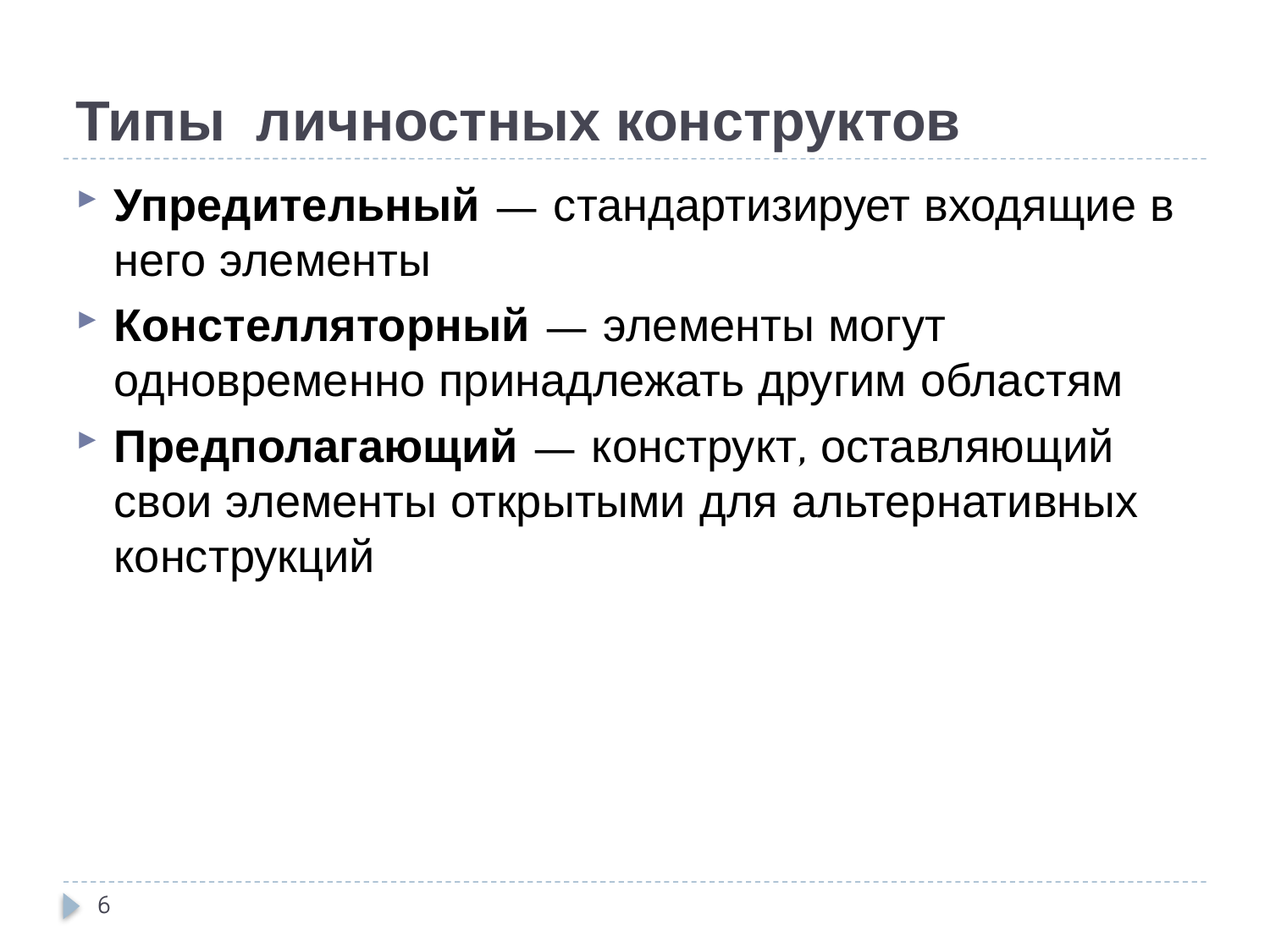

# Типы  личностных конструктов
Упредительный — стандартизирует входящие в него элементы
Констелляторный — элементы могут одновременно принадлежать другим областям
Предполагающий — конструкт, оставляющий свои элементы открытыми для альтернативных конструкций

6